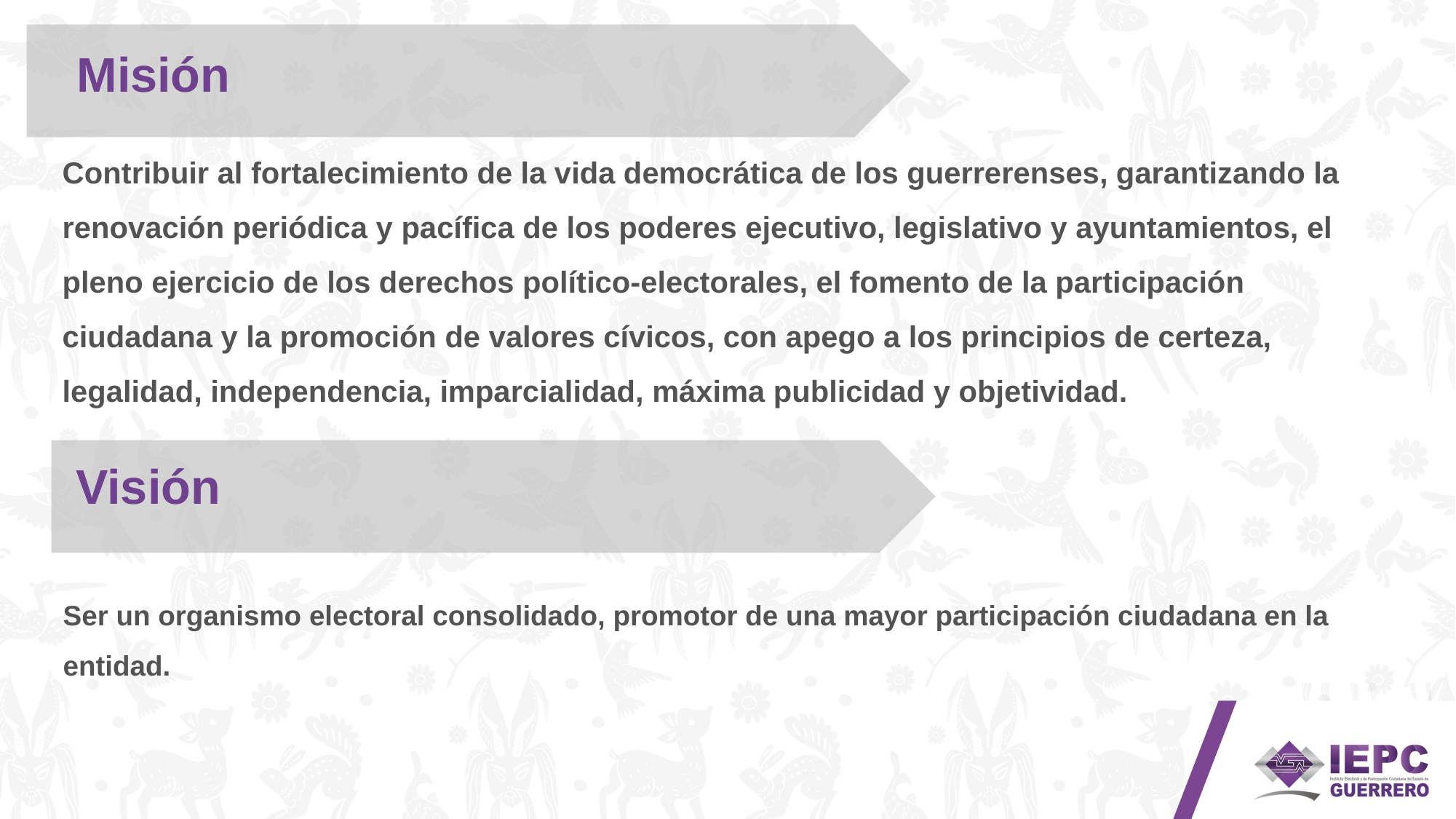

Misión

Contribuir al fortalecimiento de la vida democrática de los guerrerenses, garantizando la renovación periódica y pacífica de los poderes ejecutivo, legislativo y ayuntamientos, el pleno ejercicio de los derechos político-electorales, el fomento de la participación ciudadana y la promoción de valores cívicos, con apego a los principios de certeza, legalidad, independencia, imparcialidad, máxima publicidad y objetividad.

Visión
Ser un organismo electoral consolidado, promotor de una mayor participación ciudadana en la entidad.